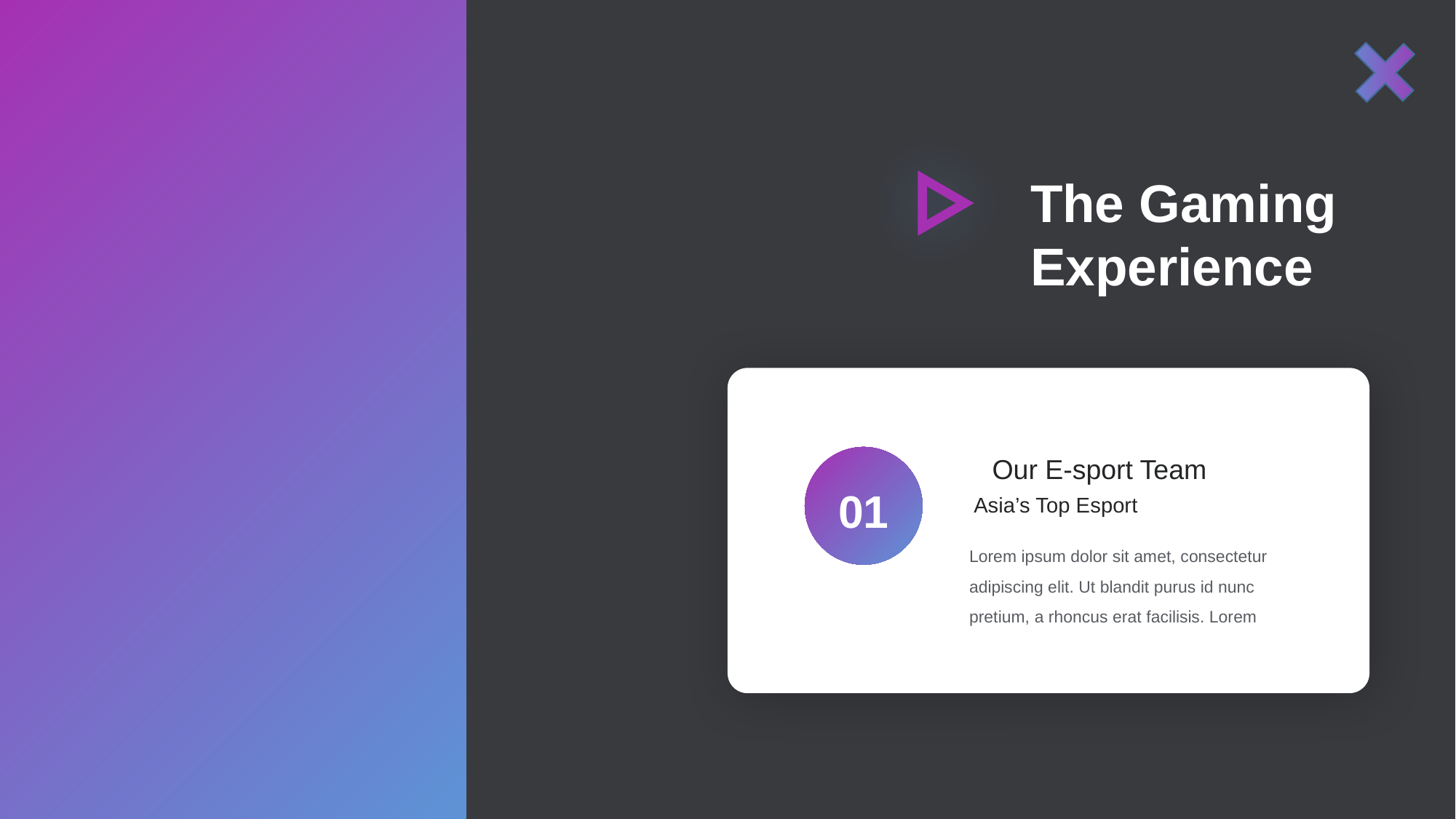

The Gaming
Experience

01
Our E-sport Team
Asia’s Top Esport
Lorem ipsum dolor sit amet, consectetur adipiscing elit. Ut blandit purus id nunc pretium, a rhoncus erat facilisis. Lorem